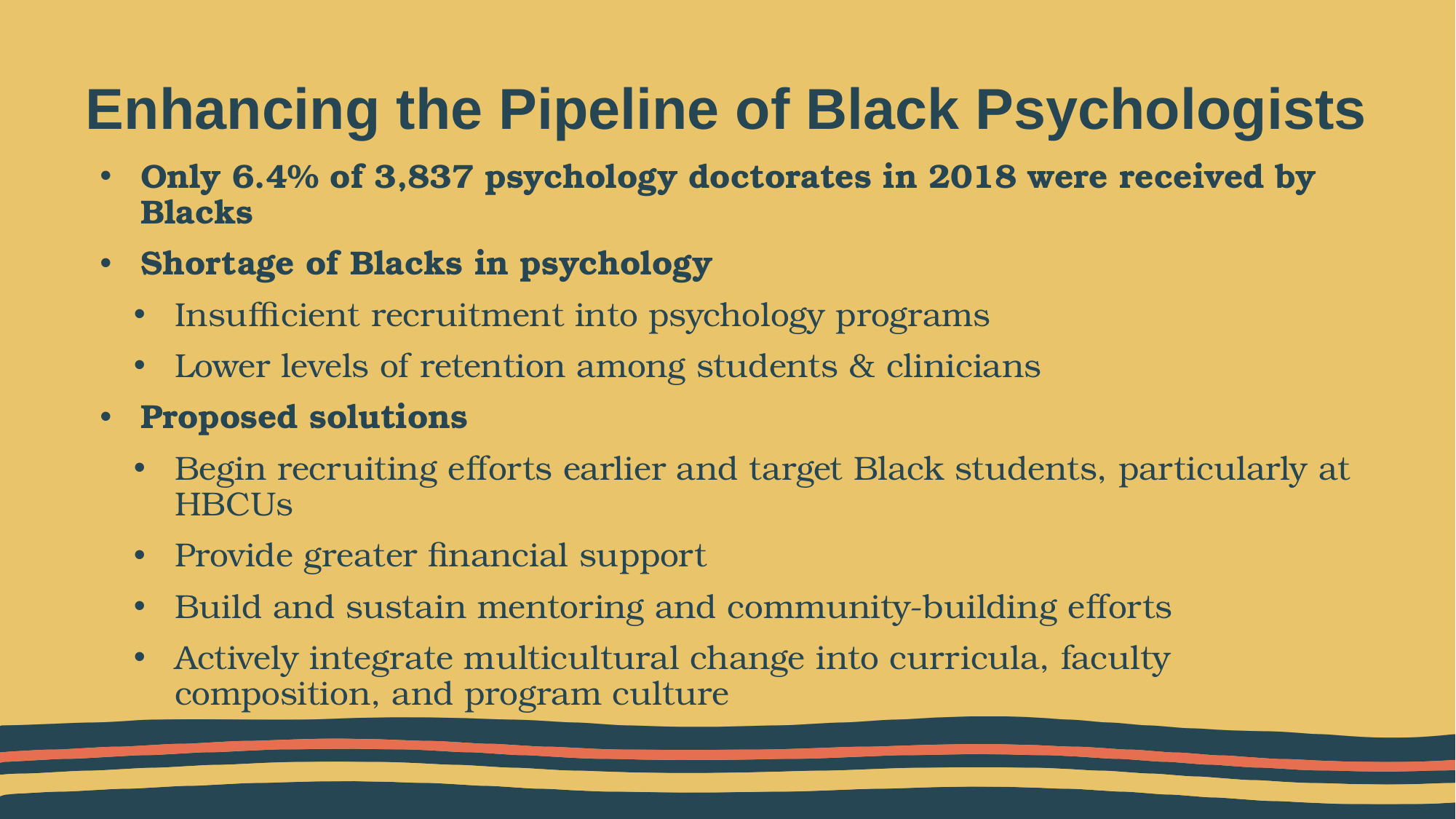

# Enhancing the Pipeline of Black Psychologists
Only 6.4% of 3,837 psychology doctorates in 2018 were received by Blacks
Shortage of Blacks in psychology
Insufficient recruitment into psychology programs
Lower levels of retention among students & clinicians
Proposed solutions
Begin recruiting efforts earlier and target Black students, particularly at HBCUs
Provide greater financial support
Build and sustain mentoring and community-building efforts
Actively integrate multicultural change into curricula, faculty composition, and program culture